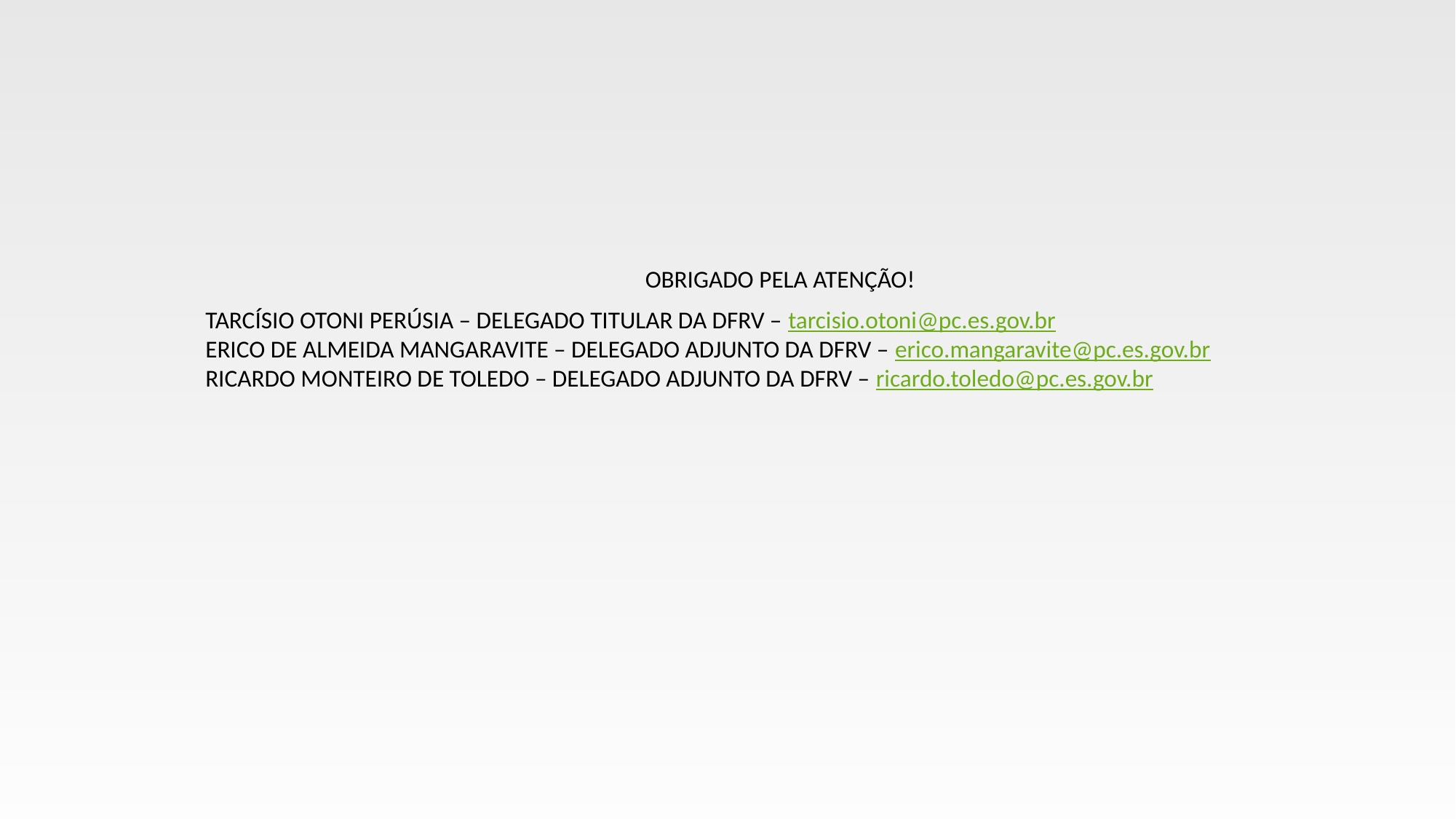

# OBRIGADO PELA ATENÇÃO! TARCÍSIO OTONI PERÚSIA – DELEGADO TITULAR DA DFRV – tarcisio.otoni@pc.es.gov.br ERICO DE ALMEIDA MANGARAVITE – DELEGADO ADJUNTO DA DFRV – erico.mangaravite@pc.es.gov.br RICARDO MONTEIRO DE TOLEDO – DELEGADO ADJUNTO DA DFRV – ricardo.toledo@pc.es.gov.br